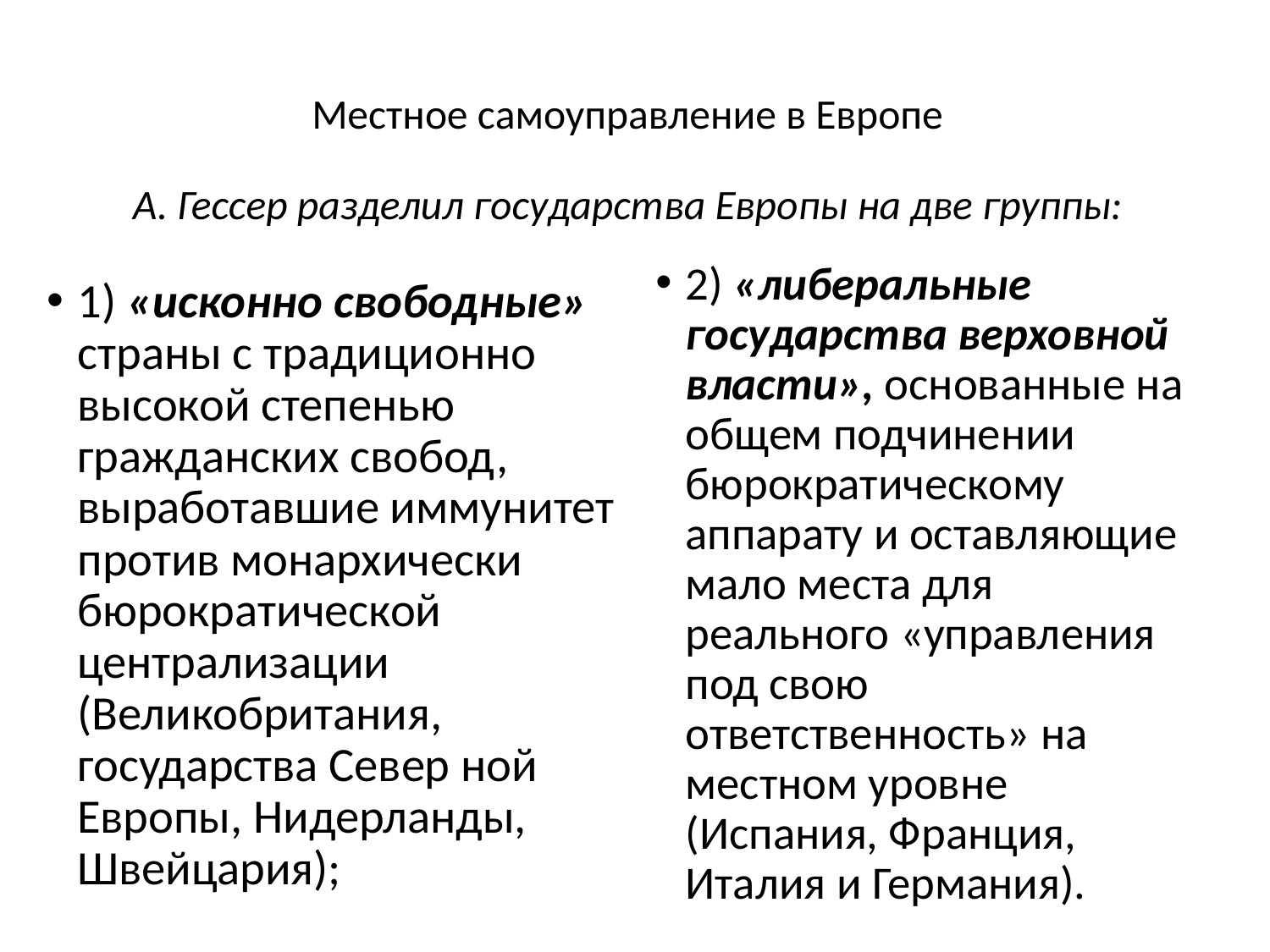

# Местное самоуправление в Европе А. Гессер разделил государства Европы на две группы:
2) «либеральные государства верховной власти», основанные на общем подчинении бюрократическому аппарату и оставляющие мало места для реального «управления под свою ответственность» на местном уровне (Испания, Франция, Италия и Германия).

1) «исконно свободные» страны с традиционно высокой степенью гражданских свобод, выработавшие иммунитет против монархически бюрократической централизации (Великобритания, государства Север ной Европы, Нидерланды, Швейцария);